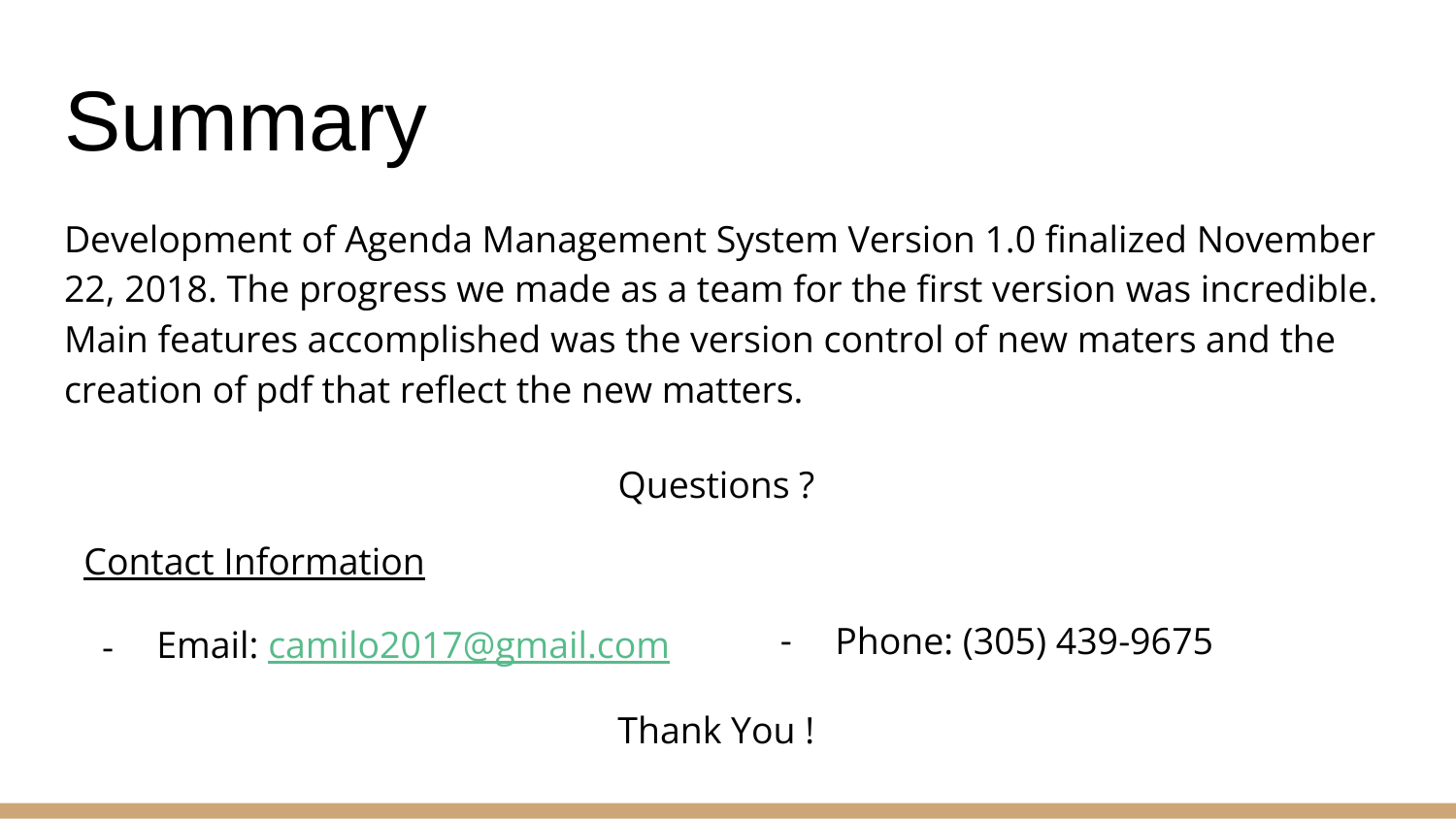

# Summary
Development of Agenda Management System Version 1.0 finalized November 22, 2018. The progress we made as a team for the first version was incredible. Main features accomplished was the version control of new maters and the creation of pdf that reflect the new matters.
Questions ?

Contact Information
Email: camilo2017@gmail.com

Phone: (305) 439-9675

Thank You !